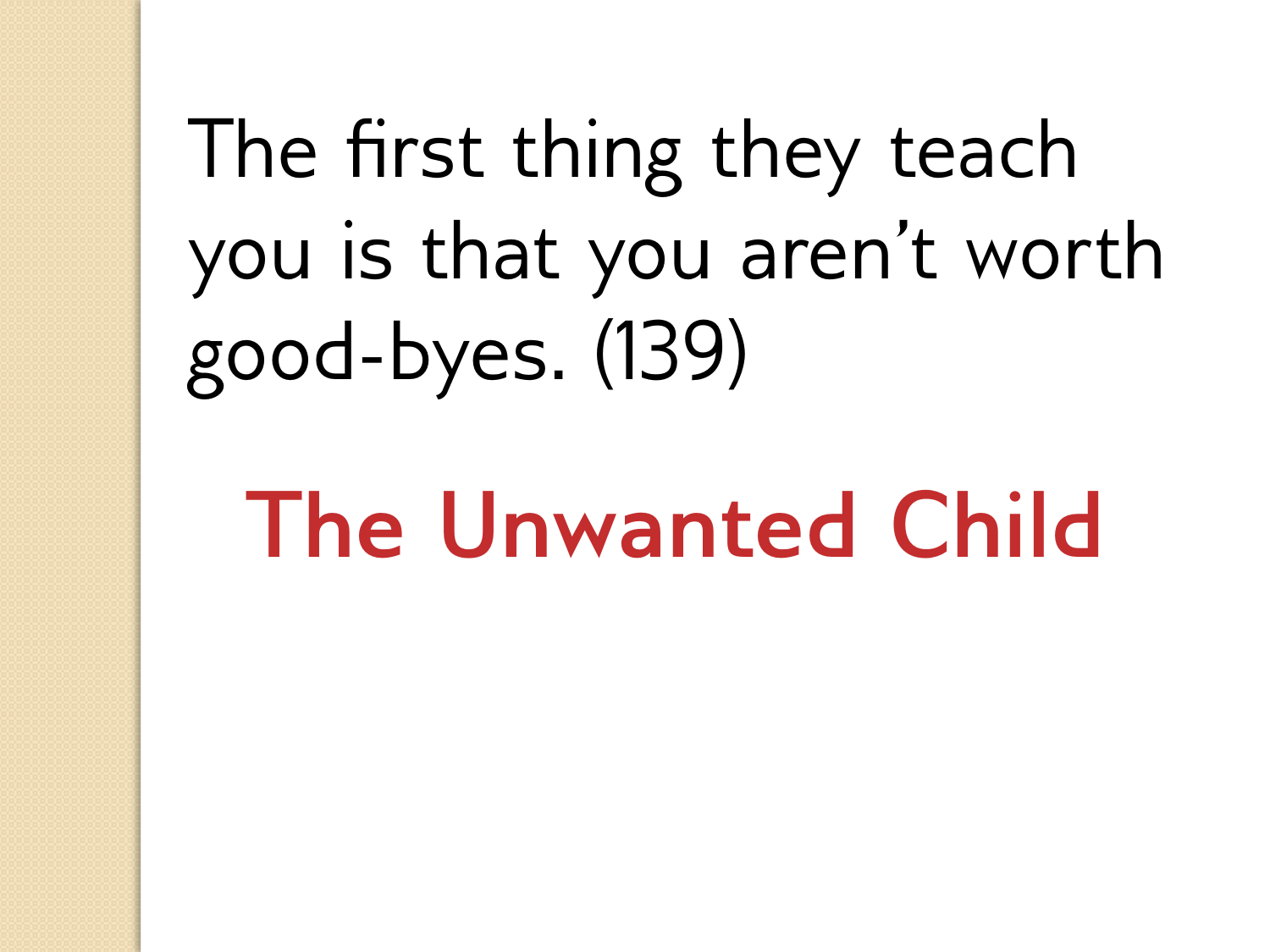

The first thing they teach you is that you aren’t worth good-byes. (139)
The Unwanted Child